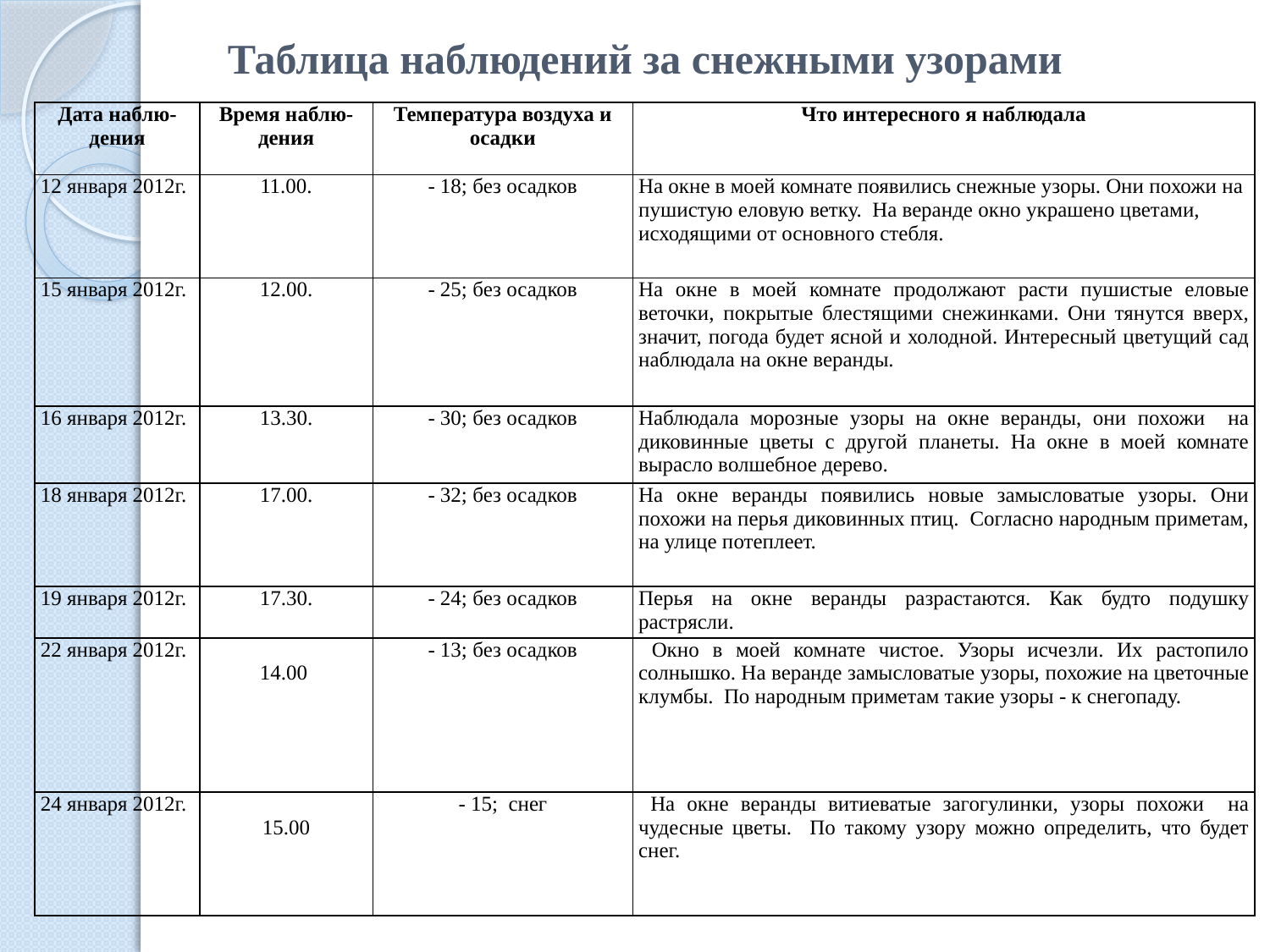

# Таблица наблюдений за снежными узорами
| Дата наблю-дения | Время наблю-дения | Температура воздуха и осадки | Что интересного я наблюдала |
| --- | --- | --- | --- |
| 12 января 2012г. | 11.00. | - 18; без осадков | На окне в моей комнате появились снежные узоры. Они похожи на пушистую еловую ветку. На веранде окно украшено цветами, исходящими от основного стебля. |
| 15 января 2012г. | 12.00. | - 25; без осадков | На окне в моей комнате продолжают расти пушистые еловые веточки, покрытые блестящими снежинками. Они тянутся вверх, значит, погода будет ясной и холодной. Интересный цветущий сад наблюдала на окне веранды. |
| 16 января 2012г. | 13.30. | - 30; без осадков | Наблюдала морозные узоры на окне веранды, они похожи на диковинные цветы с другой планеты. На окне в моей комнате вырасло волшебное дерево. |
| 18 января 2012г. | 17.00. | - 32; без осадков | На окне веранды появились новые замысловатые узоры. Они похожи на перья диковинных птиц. Согласно народным приметам, на улице потеплеет. |
| 19 января 2012г. | 17.30. | - 24; без осадков | Перья на окне веранды разрастаются. Как будто подушку растрясли. |
| 22 января 2012г. | 14.00 | - 13; без осадков | Окно в моей комнате чистое. Узоры исчезли. Их растопило солнышко. На веранде замысловатые узоры, похожие на цветочные клумбы. По народным приметам такие узоры - к снегопаду. |
| 24 января 2012г. | 15.00 | - 15; снег | На окне веранды витиеватые загогулинки, узоры похожи на чудесные цветы. По такому узору можно определить, что будет снег. |